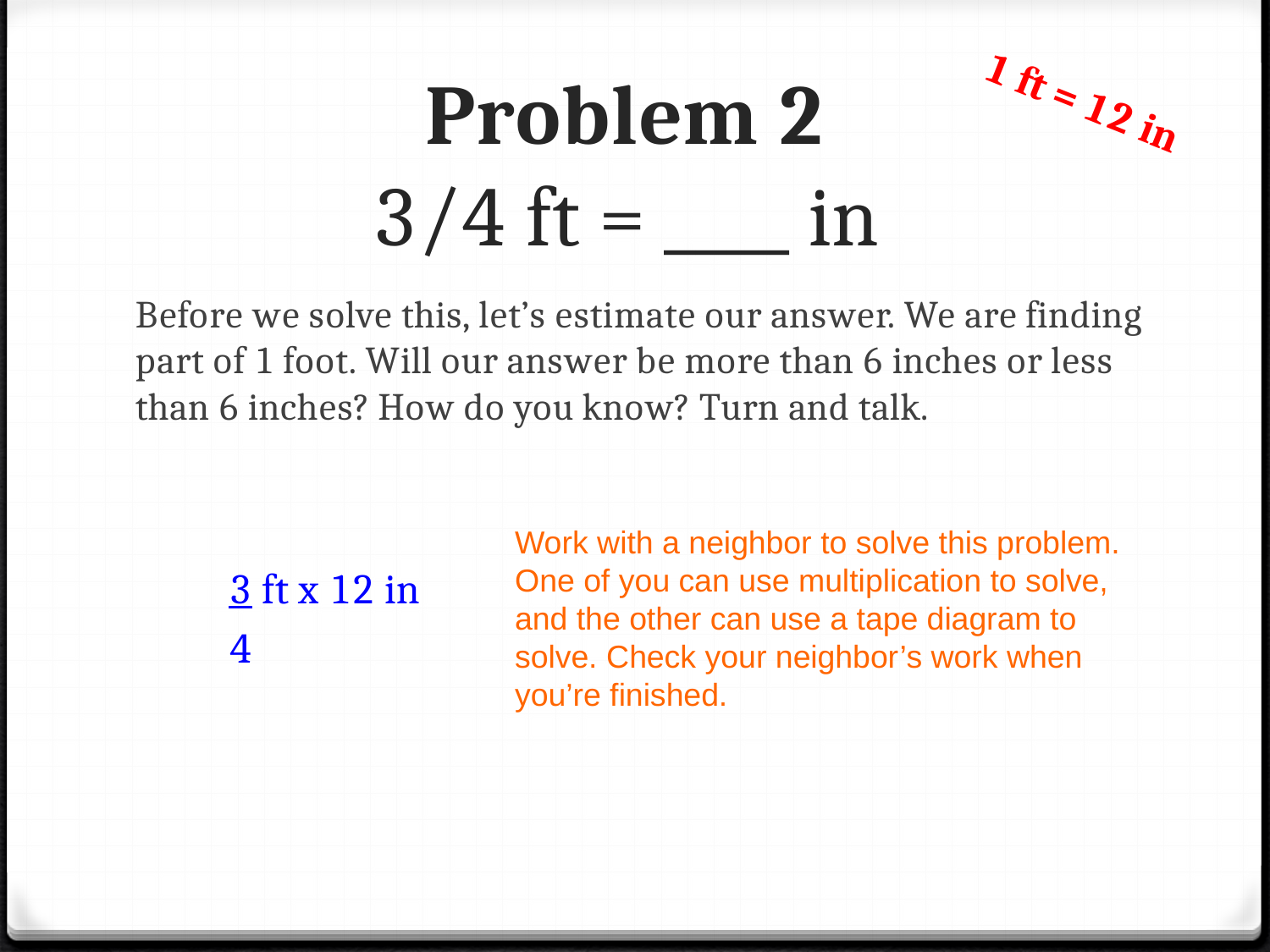

# Problem 2 3/4 ft = ____ in
1 ft = 12 in
Before we solve this, let’s estimate our answer. We are finding part of 1 foot. Will our answer be more than 6 inches or less than 6 inches? How do you know? Turn and talk.
Work with a neighbor to solve this problem. One of you can use multiplication to solve, and the other can use a tape diagram to solve. Check your neighbor’s work when you’re finished.
3 ft x 12 in
4